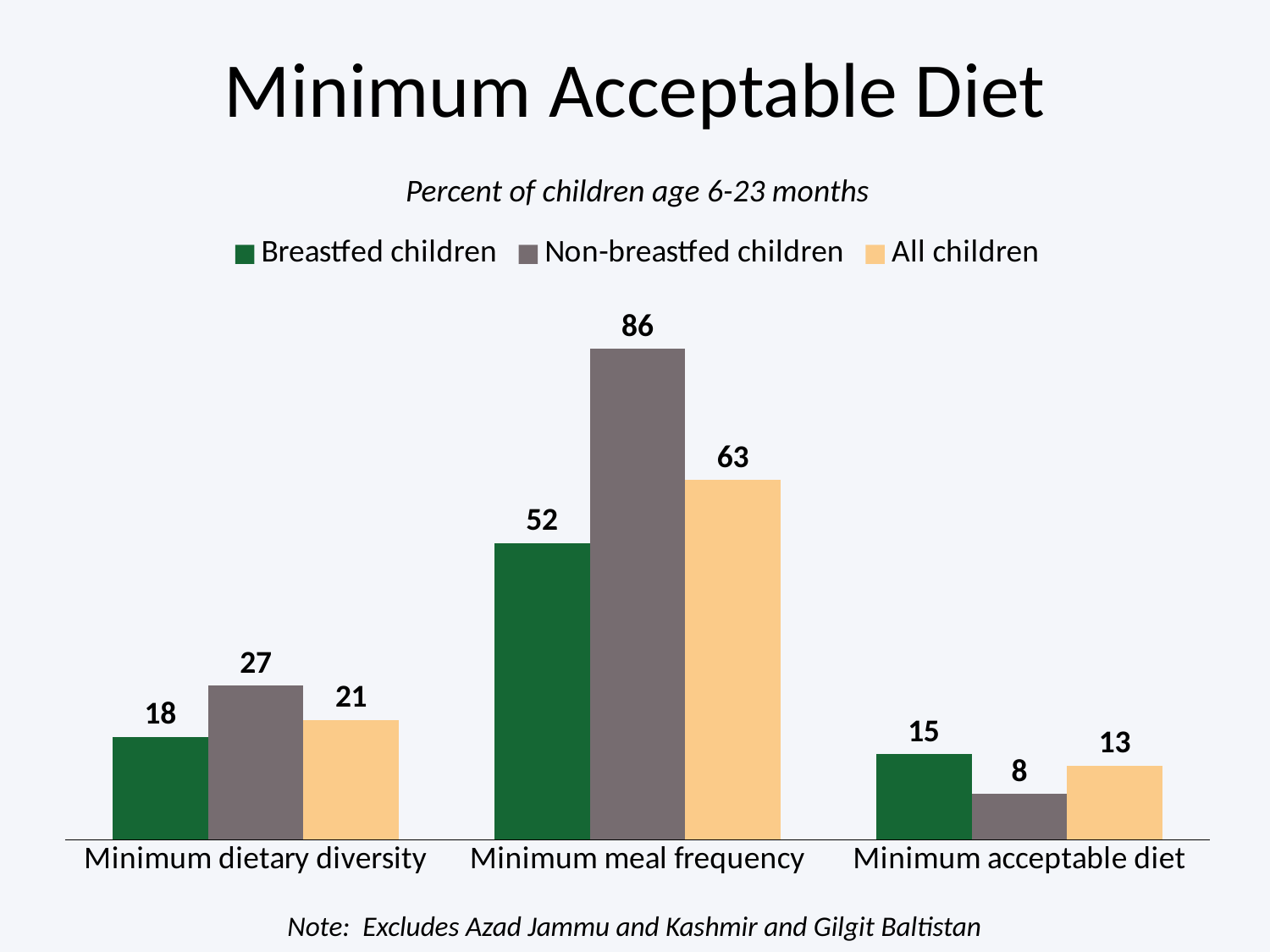

# Minimum Acceptable Diet
Percent of children age 6-23 months

### Chart

| Category | Breastfed children | Non-breastfed children | All children |
|---|---|---|---|
| Minimum dietary diversity | 18.0 | 27.0 | 21.0 |
| Minimum meal frequency | 52.0 | 86.0 | 63.0 |
| Minimum acceptable diet | 15.0 | 8.0 | 13.0 |
Note:  Excludes Azad Jammu and Kashmir and Gilgit Baltistan